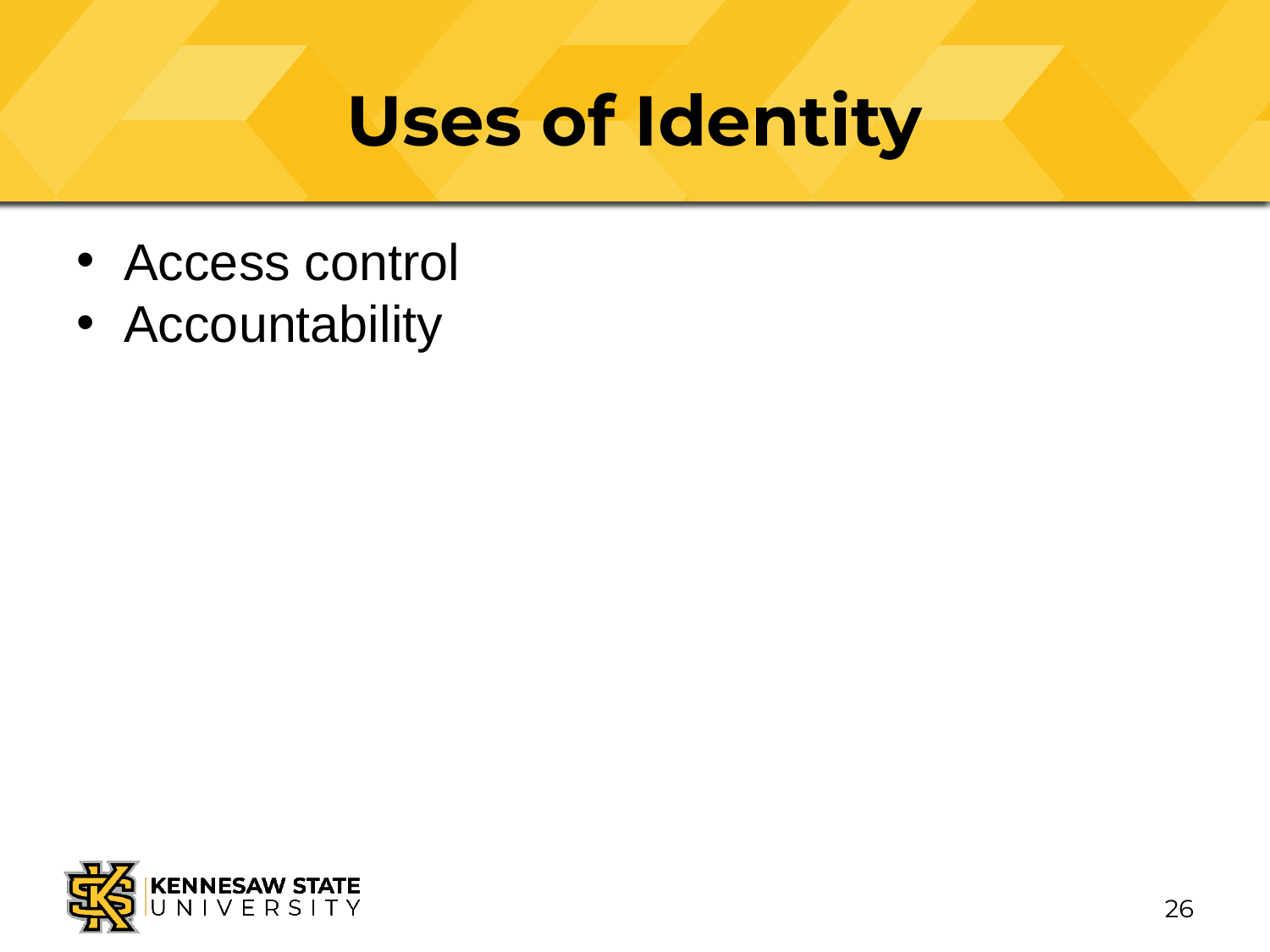

# Uses of Identity
Access control
Accountability

26